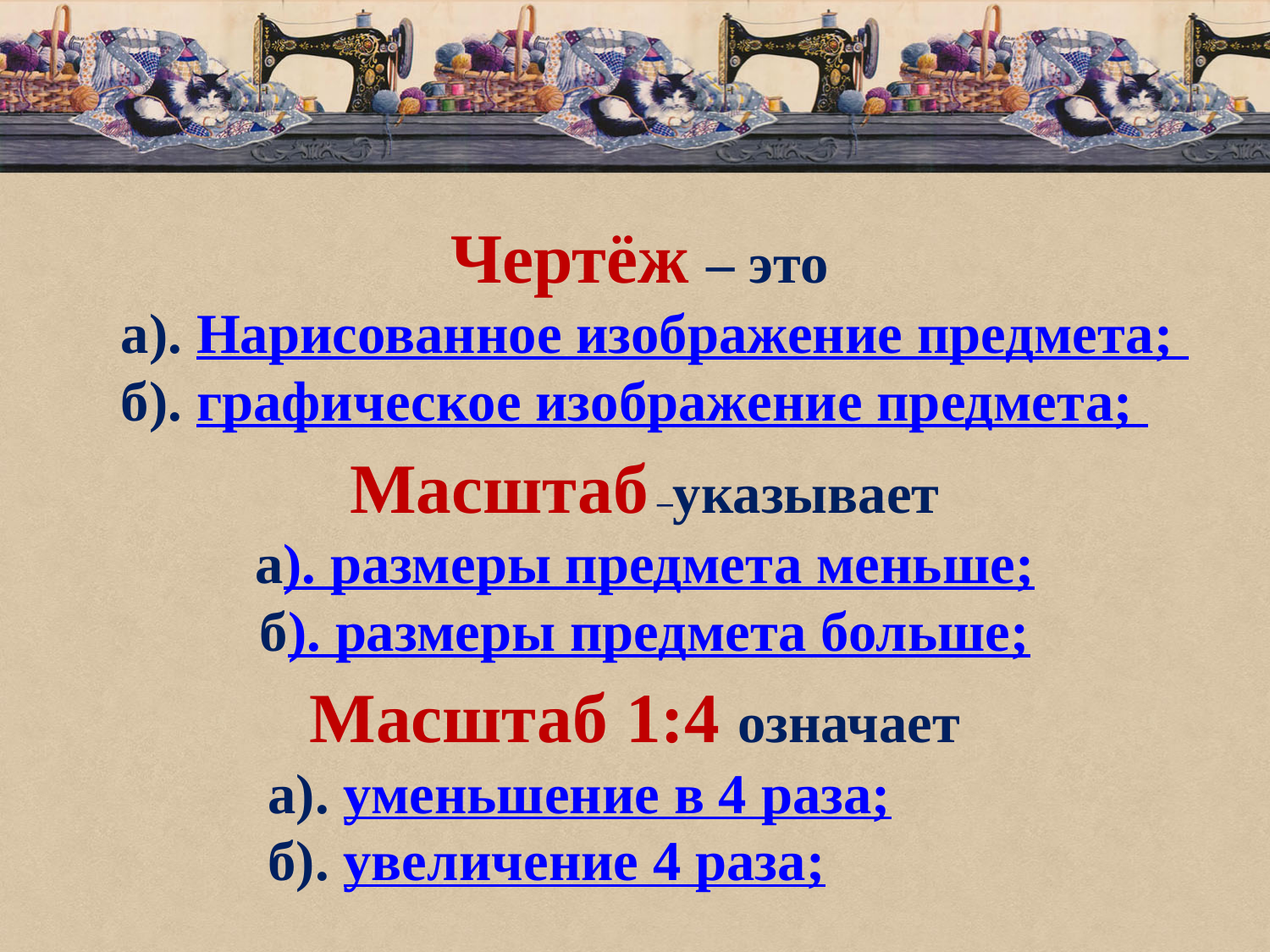

Чертёж – это
а). Нарисованное изображение предмета;
б). графическое изображение предмета;
Масштаб –указывает
а). размеры предмета меньше;
б). размеры предмета больше;

Масштаб 1:4 означает
а). уменьшение в 4 раза;
б). увеличение 4 раза;